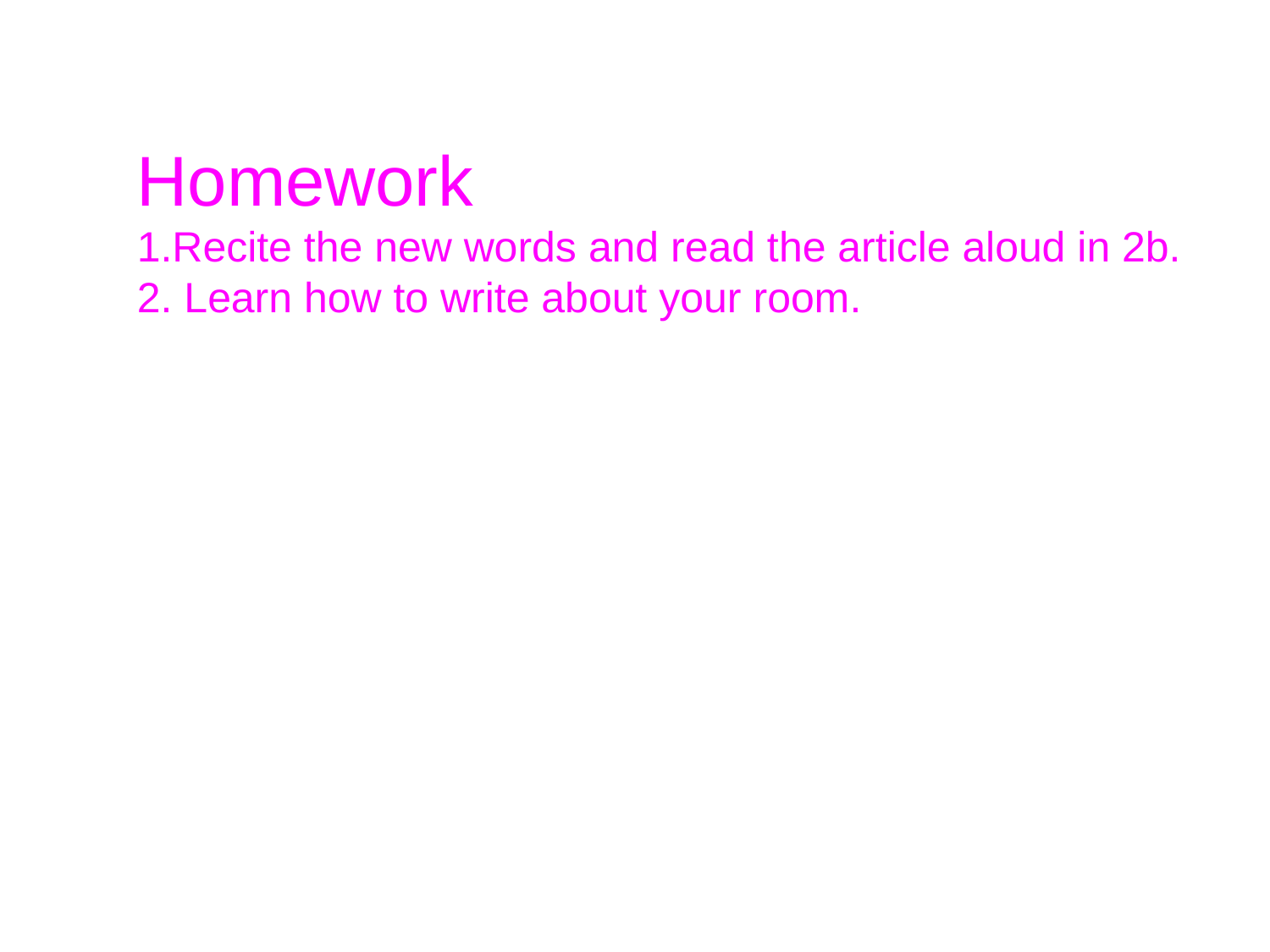

Homework
1.Recite the new words and read the article aloud in 2b.
2. Learn how to write about your room.